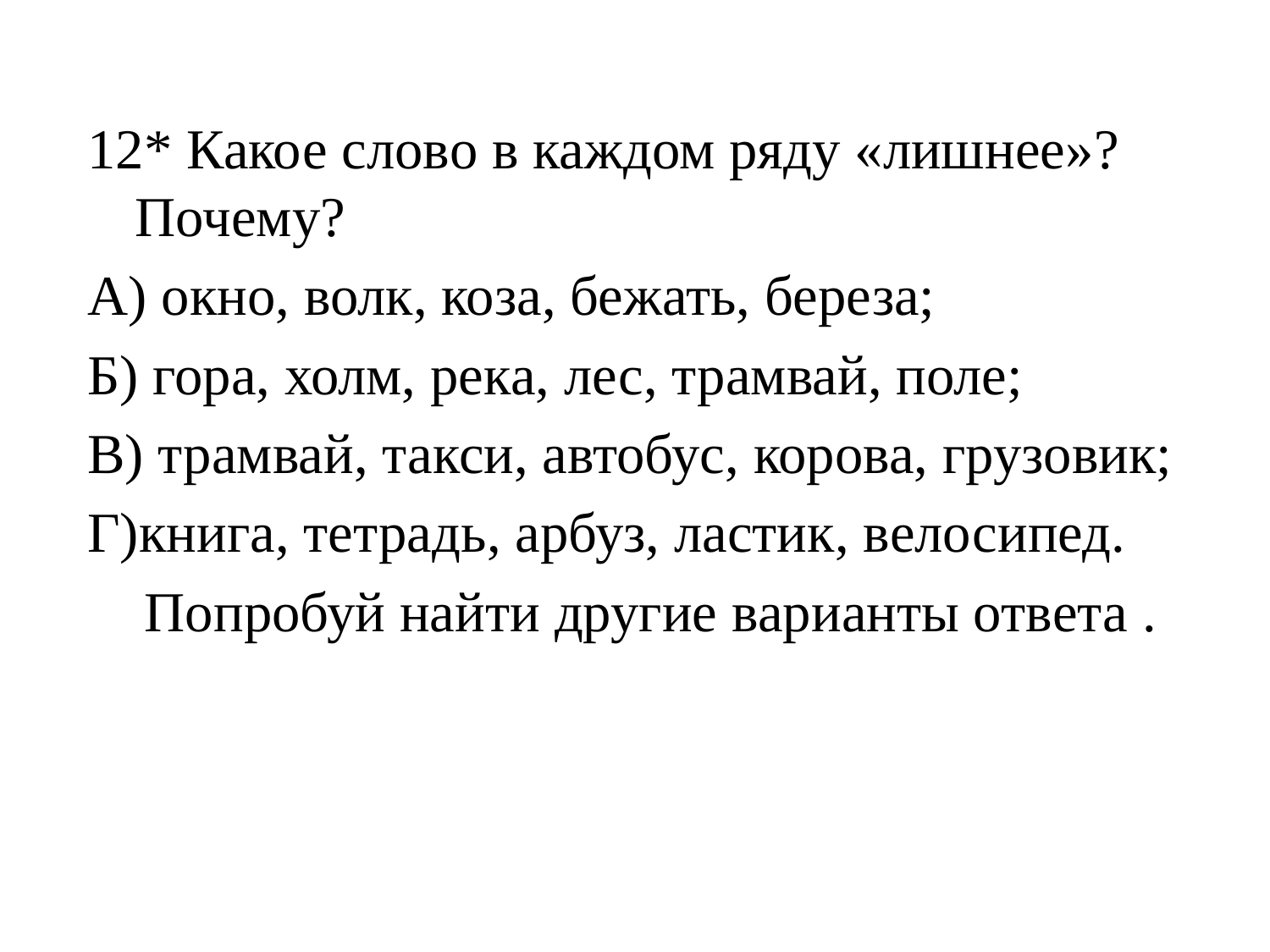

12* Какое слово в каждом ряду «лишнее»? Почему?
А) окно, волк, коза, бежать, береза;
Б) гора, холм, река, лес, трамвай, поле;
В) трамвай, такси, автобус, корова, грузовик;
Г)книга, тетрадь, арбуз, ластик, велосипед.
    Попробуй найти другие варианты ответа .